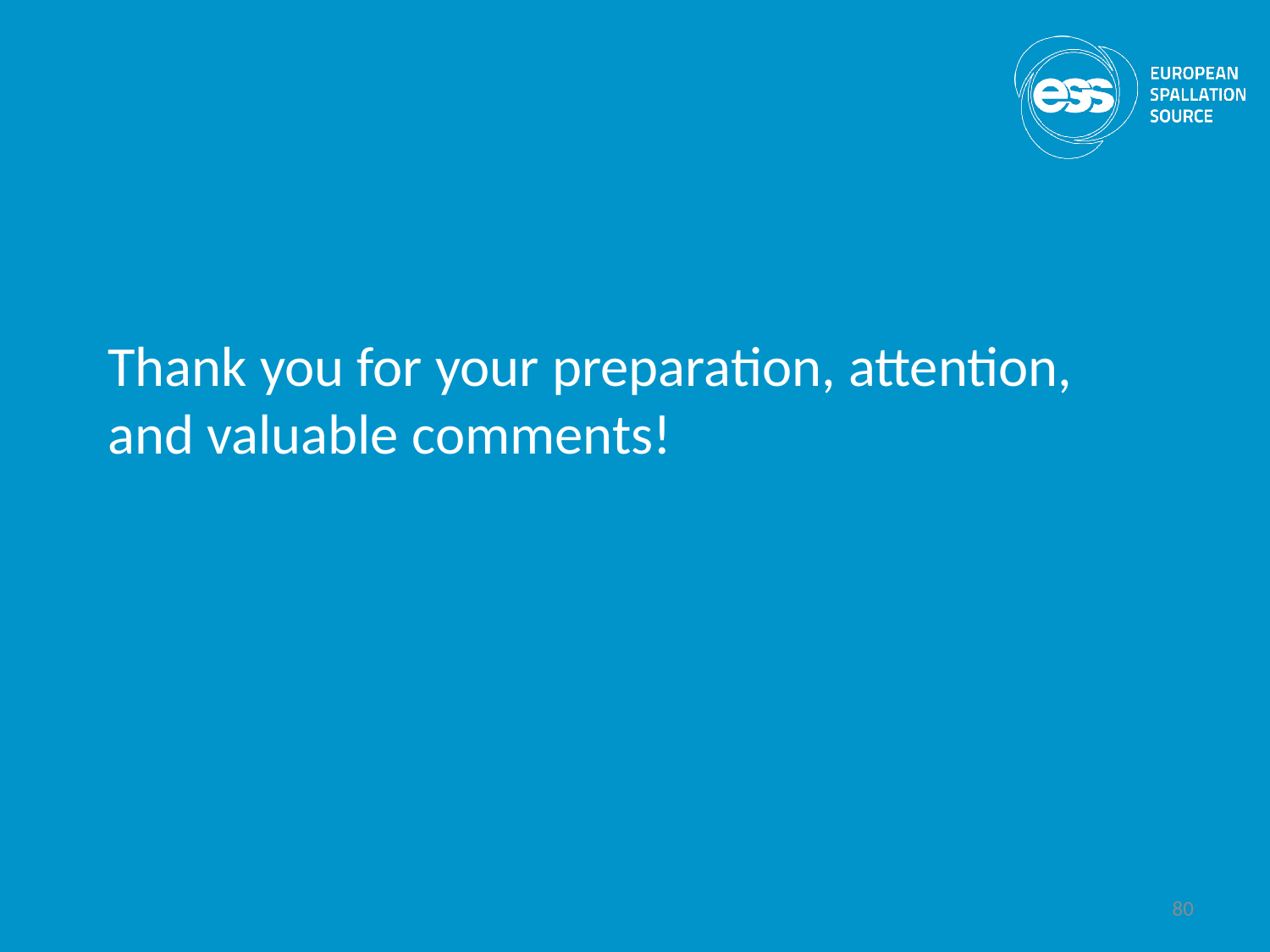

# Thank you for your preparation, attention, and valuable comments!

80